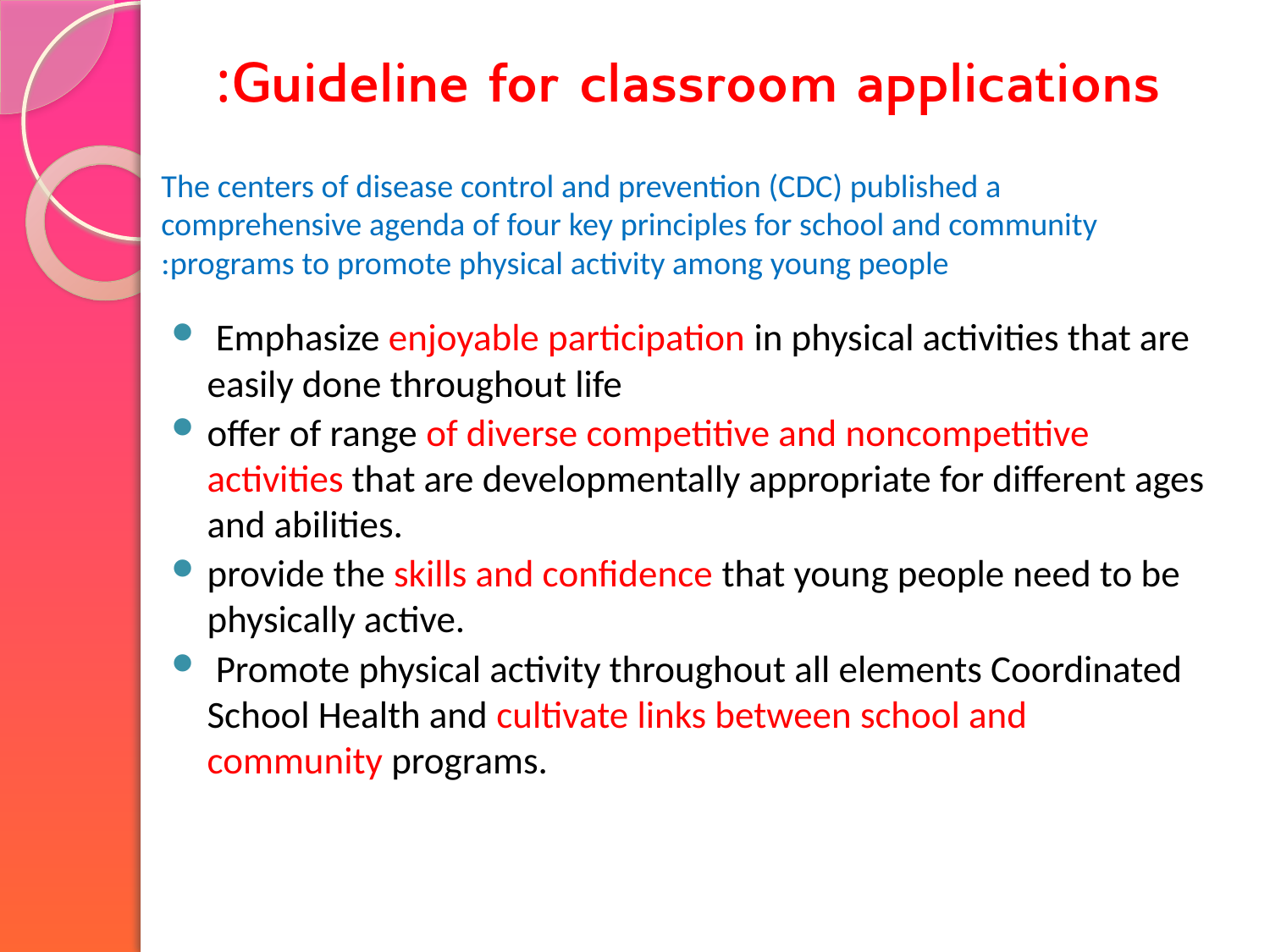

# Guideline for classroom applications:
The centers of disease control and prevention (CDC) published a comprehensive agenda of four key principles for school and community programs to promote physical activity among young people:

 Emphasize enjoyable participation in physical activities that are easily done throughout life
offer of range of diverse competitive and noncompetitive activities that are developmentally appropriate for different ages and abilities.
provide the skills and confidence that young people need to be physically active.
 Promote physical activity throughout all elements Coordinated School Health and cultivate links between school and community programs.